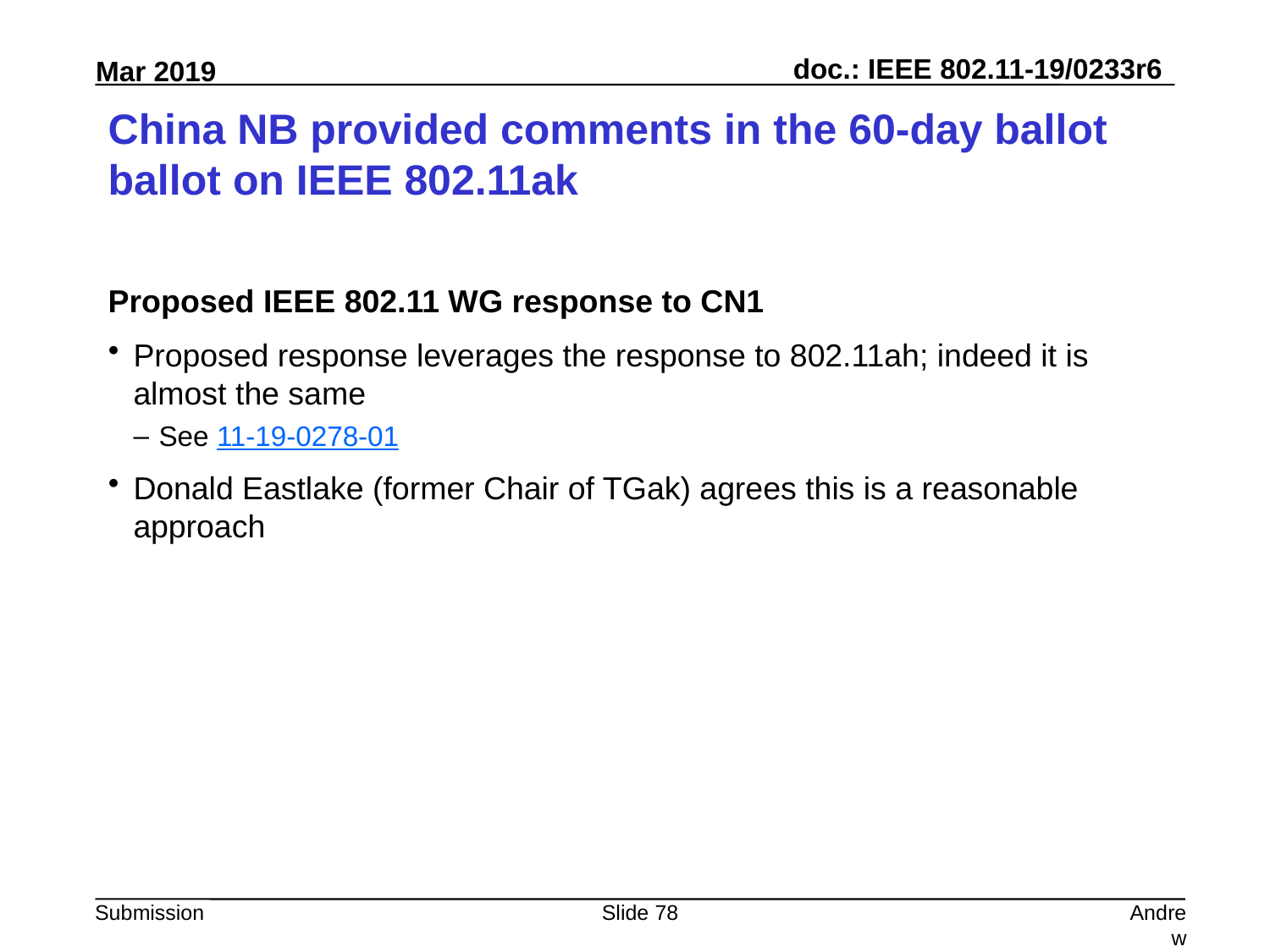

# China NB provided comments in the 60-day ballot ballot on IEEE 802.11ak
Proposed IEEE 802.11 WG response to CN1
Proposed response leverages the response to 802.11ah; indeed it is almost the same
See 11-19-0278-01
Donald Eastlake (former Chair of TGak) agrees this is a reasonable approach

Slide 78
Andrew Myles, Cisco